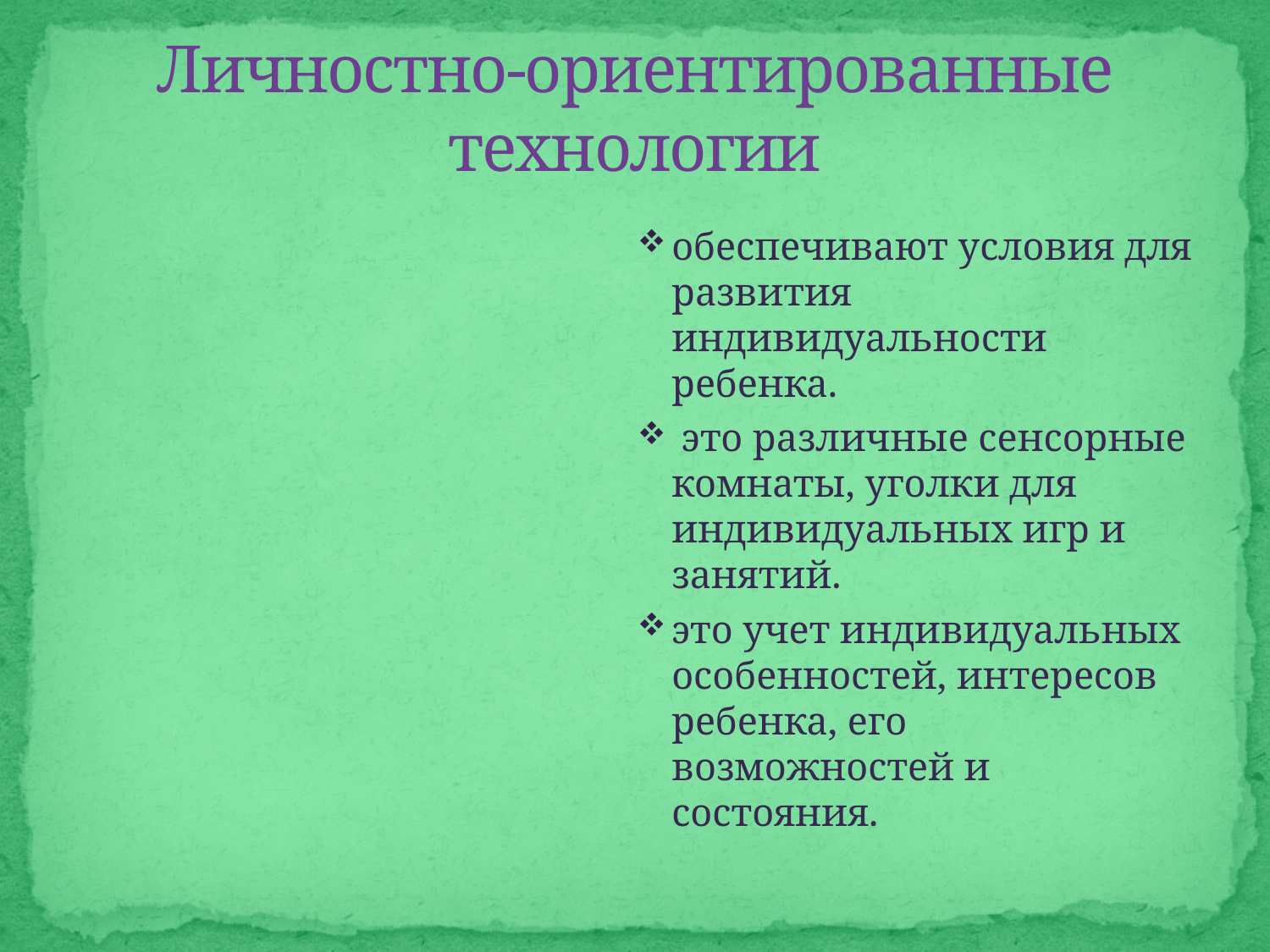

# Личностно-ориентированные технологии
обеспечивают условия для развития индивидуальности ребенка.
 это различные сенсорные комнаты, уголки для индивидуальных игр и занятий.
это учет индивидуальных особенностей, интересов ребенка, его возможностей и состояния.